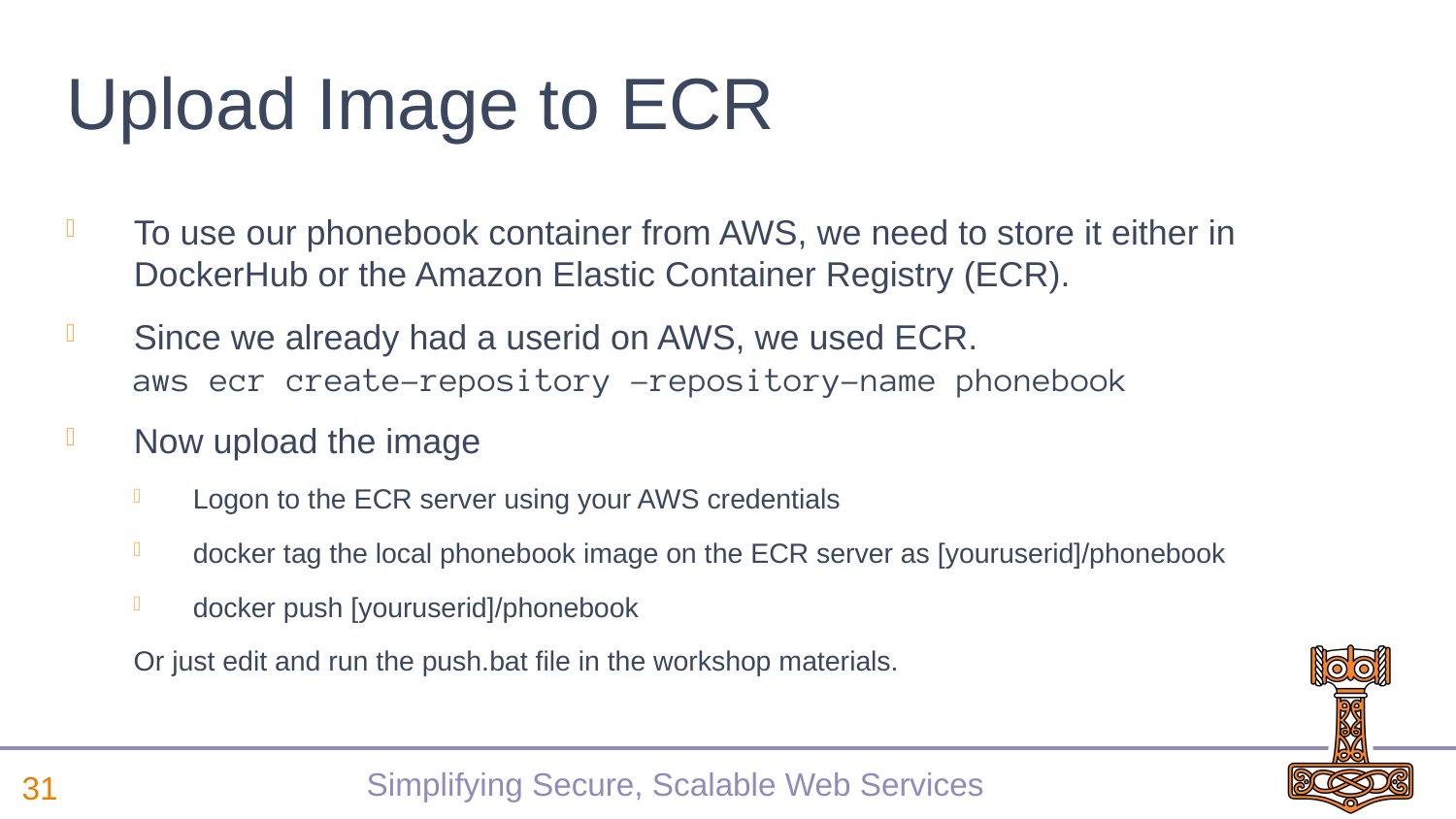

# Upload Image to ECR
To use our phonebook container from AWS, we need to store it either in DockerHub or the Amazon Elastic Container Registry (ECR).
Since we already had a userid on AWS, we used ECR.
aws ecr create-repository –repository-name phonebook
Now upload the image
Logon to the ECR server using your AWS credentials
docker tag the local phonebook image on the ECR server as [youruserid]/phonebook
docker push [youruserid]/phonebook
Or just edit and run the push.bat file in the workshop materials.